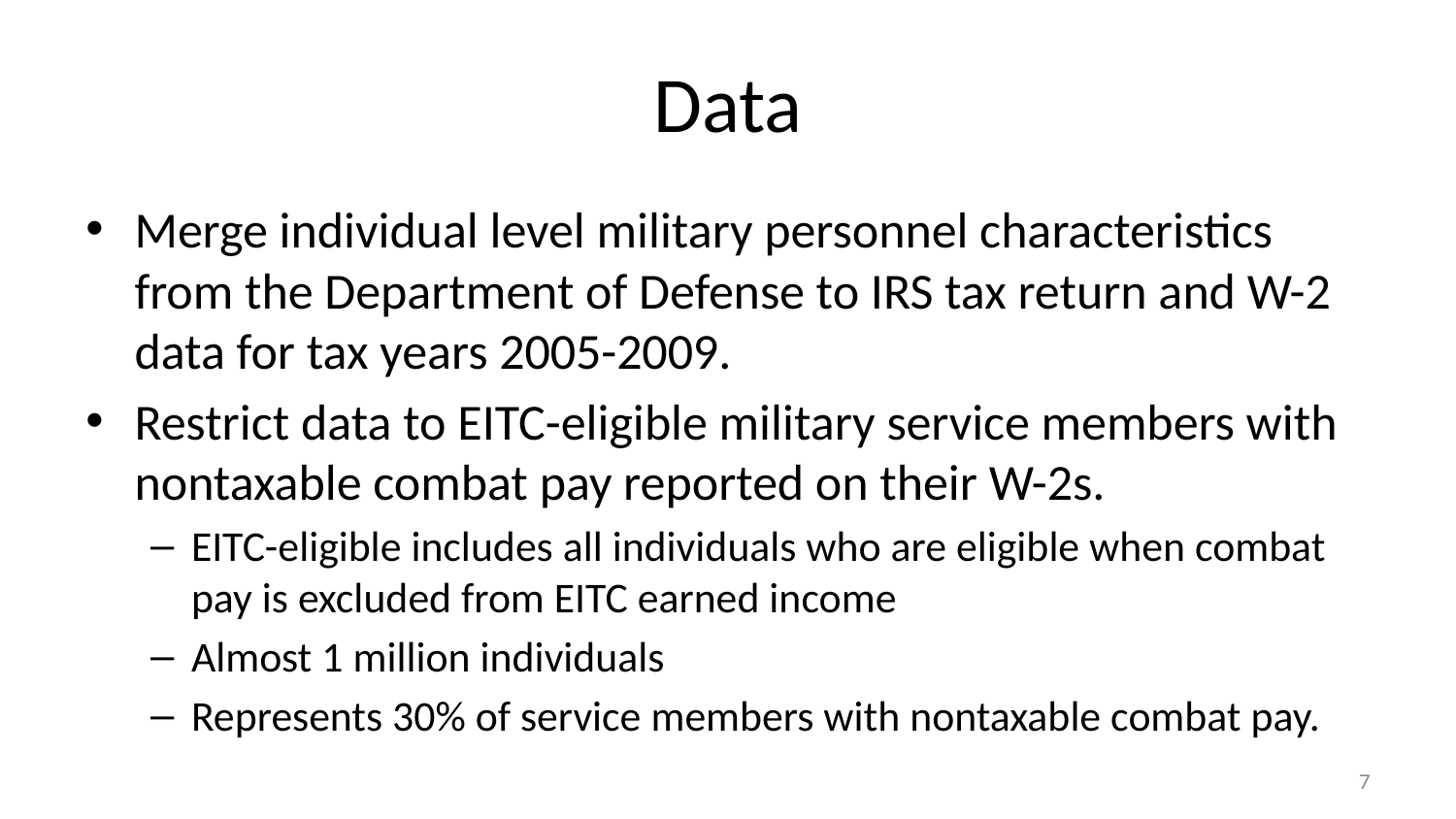

# Data
Merge individual level military personnel characteristics from the Department of Defense to IRS tax return and W-2 data for tax years 2005-2009.
Restrict data to EITC-eligible military service members with nontaxable combat pay reported on their W-2s.
EITC-eligible includes all individuals who are eligible when combat pay is excluded from EITC earned income
Almost 1 million individuals
Represents 30% of service members with nontaxable combat pay.
7